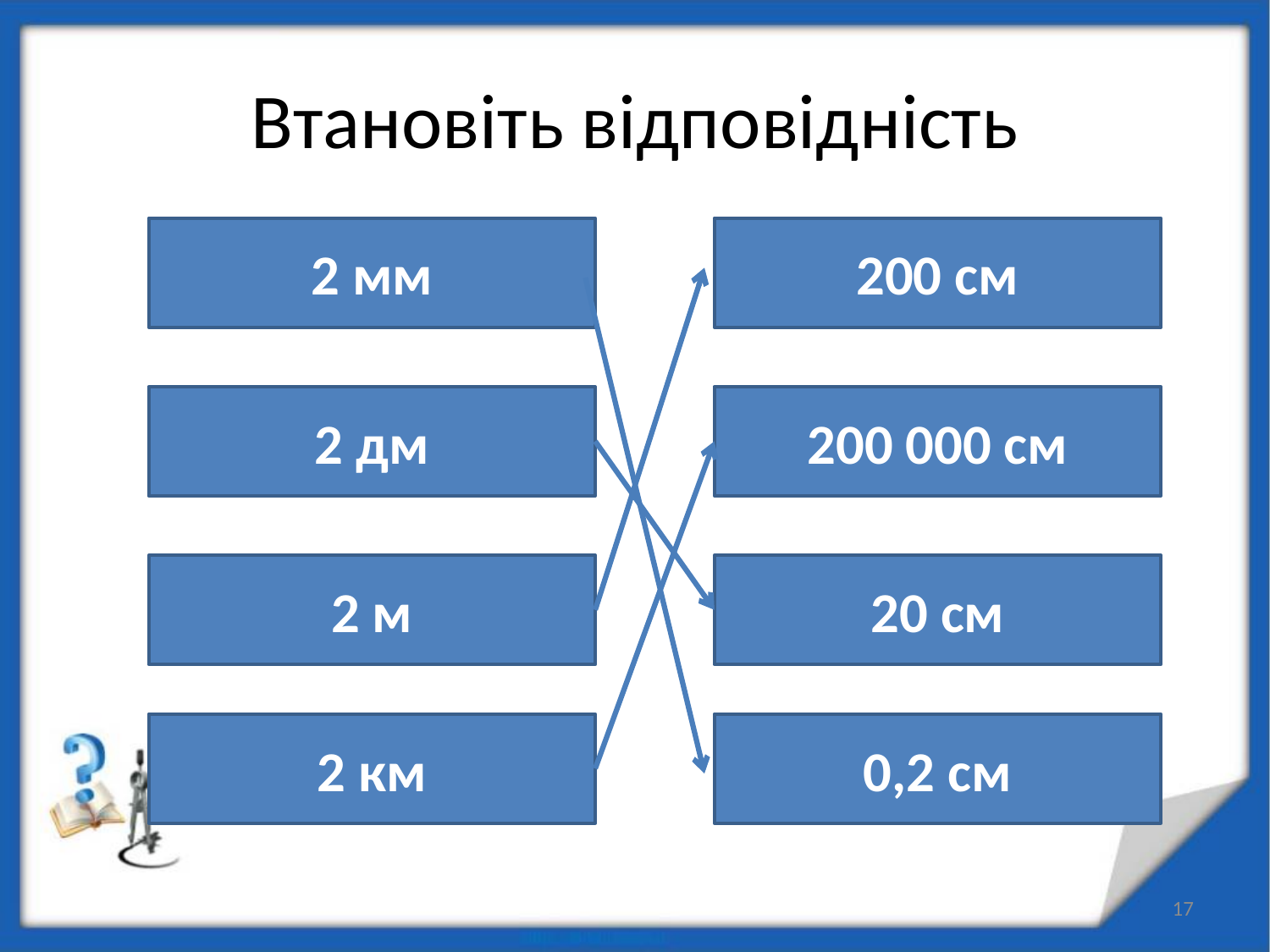

# Втановіть відповідність
2 мм
200 см
2 дм
200 000 см
2 м
20 см
2 км
0,2 см
17